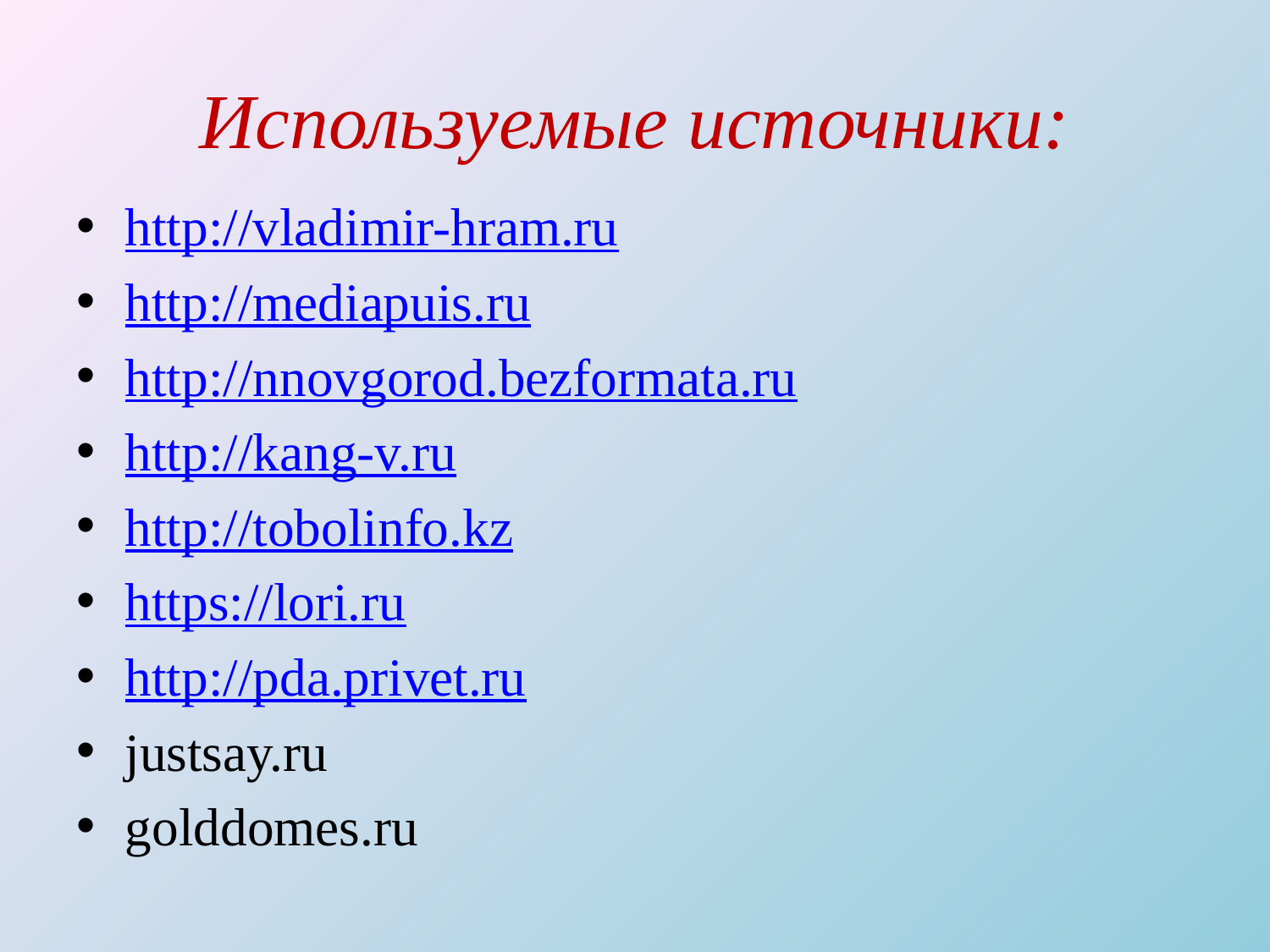

# Используемые источники:
http://vladimir-hram.ru
http://mediapuis.ru
http://nnovgorod.bezformata.ru
http://kang-v.ru
http://tobolinfo.kz
https://lori.ru
http://pda.privet.ru
justsay.ru
golddomes.ru